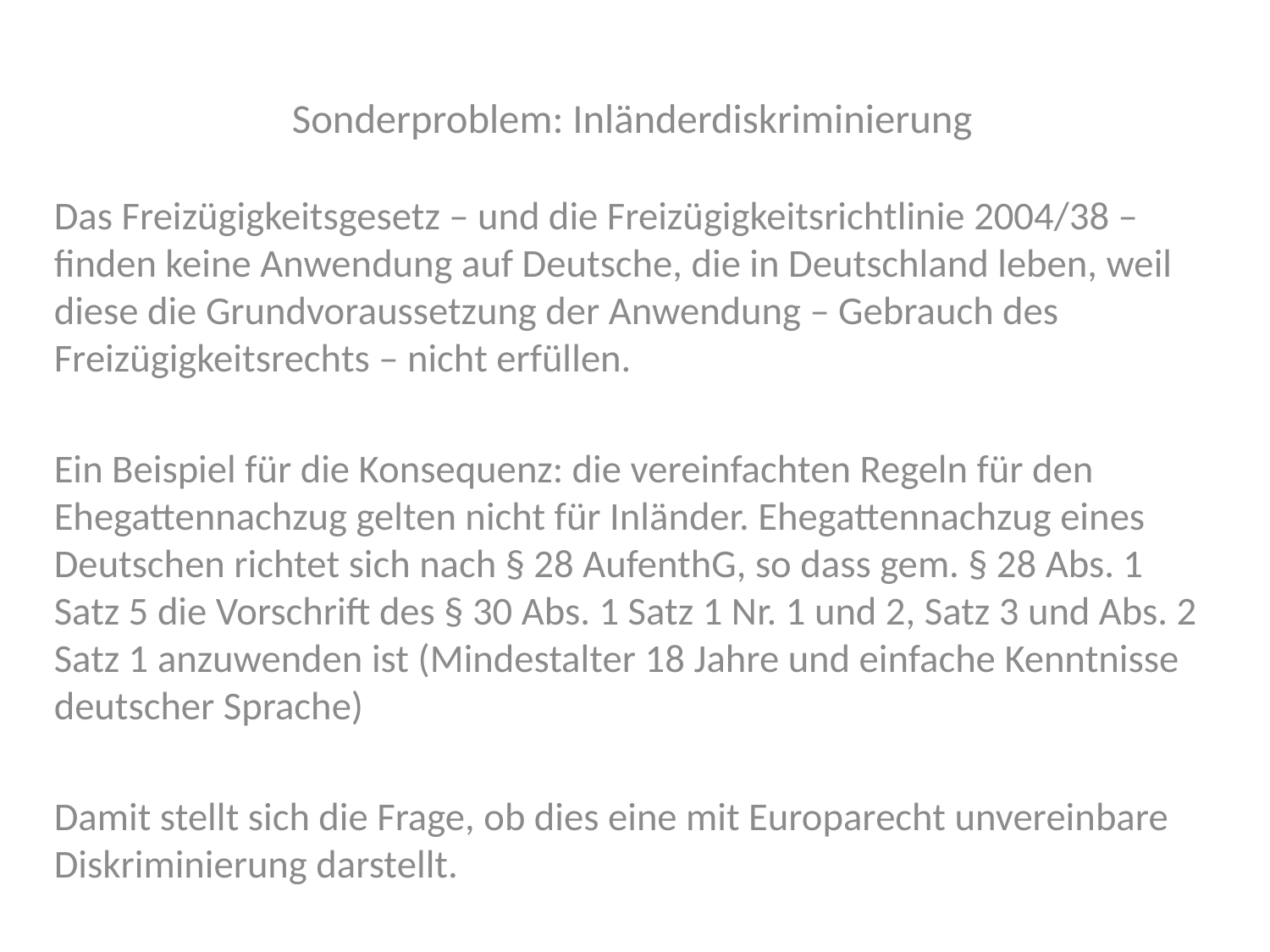

Sonderproblem: Inländerdiskriminierung

Das Freizügigkeitsgesetz – und die Freizügigkeitsrichtlinie 2004/38 – finden keine Anwendung auf Deutsche, die in Deutschland leben, weil diese die Grundvoraussetzung der Anwendung – Gebrauch des Freizügigkeitsrechts – nicht erfüllen.

Ein Beispiel für die Konsequenz: die vereinfachten Regeln für den Ehegattennachzug gelten nicht für Inländer. Ehegattennachzug eines Deutschen richtet sich nach § 28 AufenthG, so dass gem. § 28 Abs. 1 Satz 5 die Vorschrift des § 30 Abs. 1 Satz 1 Nr. 1 und 2, Satz 3 und Abs. 2 Satz 1 anzuwenden ist (Mindestalter 18 Jahre und einfache Kenntnisse deutscher Sprache)

Damit stellt sich die Frage, ob dies eine mit Europarecht unvereinbare Diskriminierung darstellt.